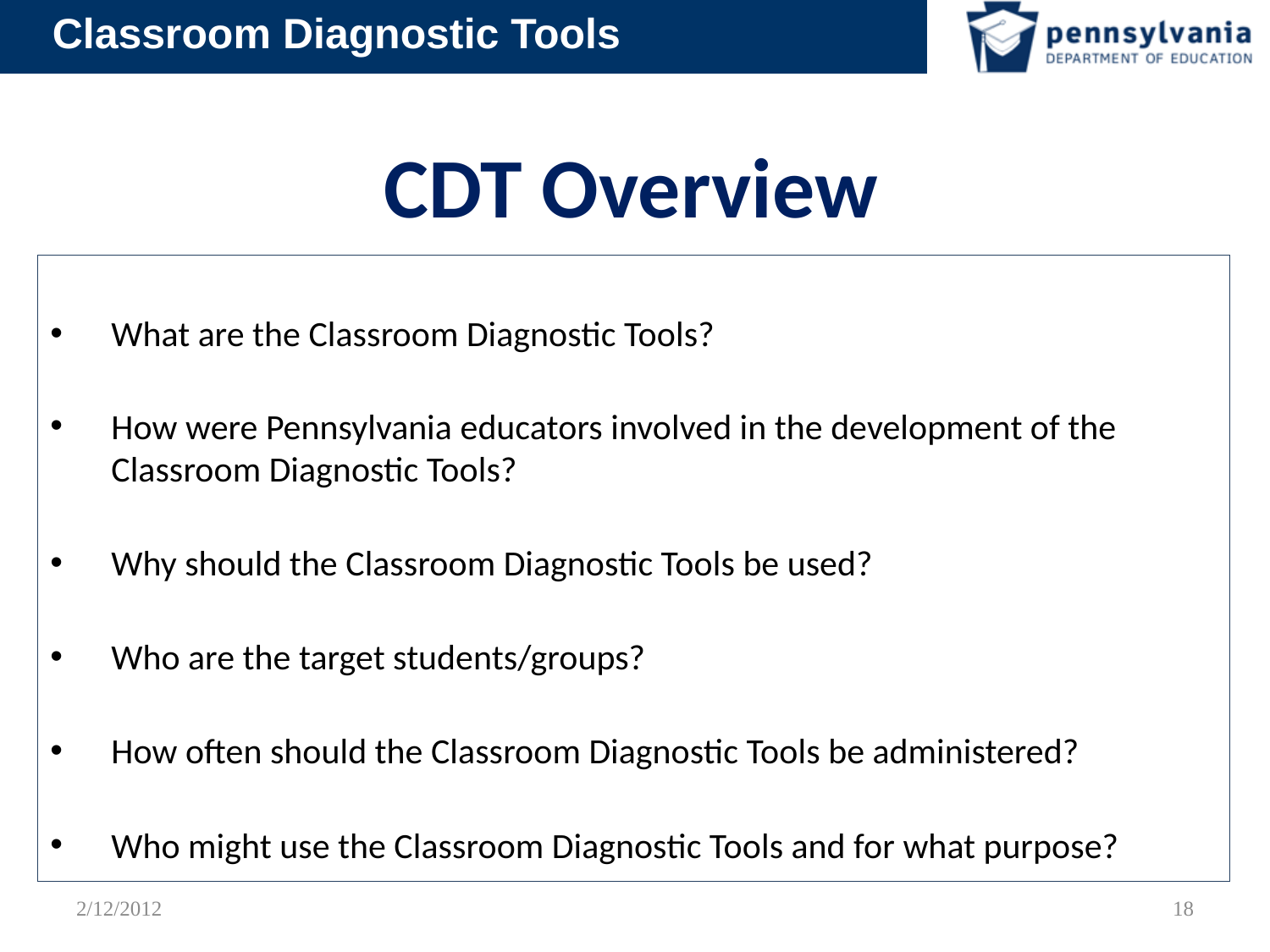

# CDT Overview

What are the Classroom Diagnostic Tools?

How were Pennsylvania educators involved in the development of the Classroom Diagnostic Tools?

Why should the Classroom Diagnostic Tools be used?

Who are the target students/groups?

How often should the Classroom Diagnostic Tools be administered?

Who might use the Classroom Diagnostic Tools and for what purpose?

2/12/2012
18